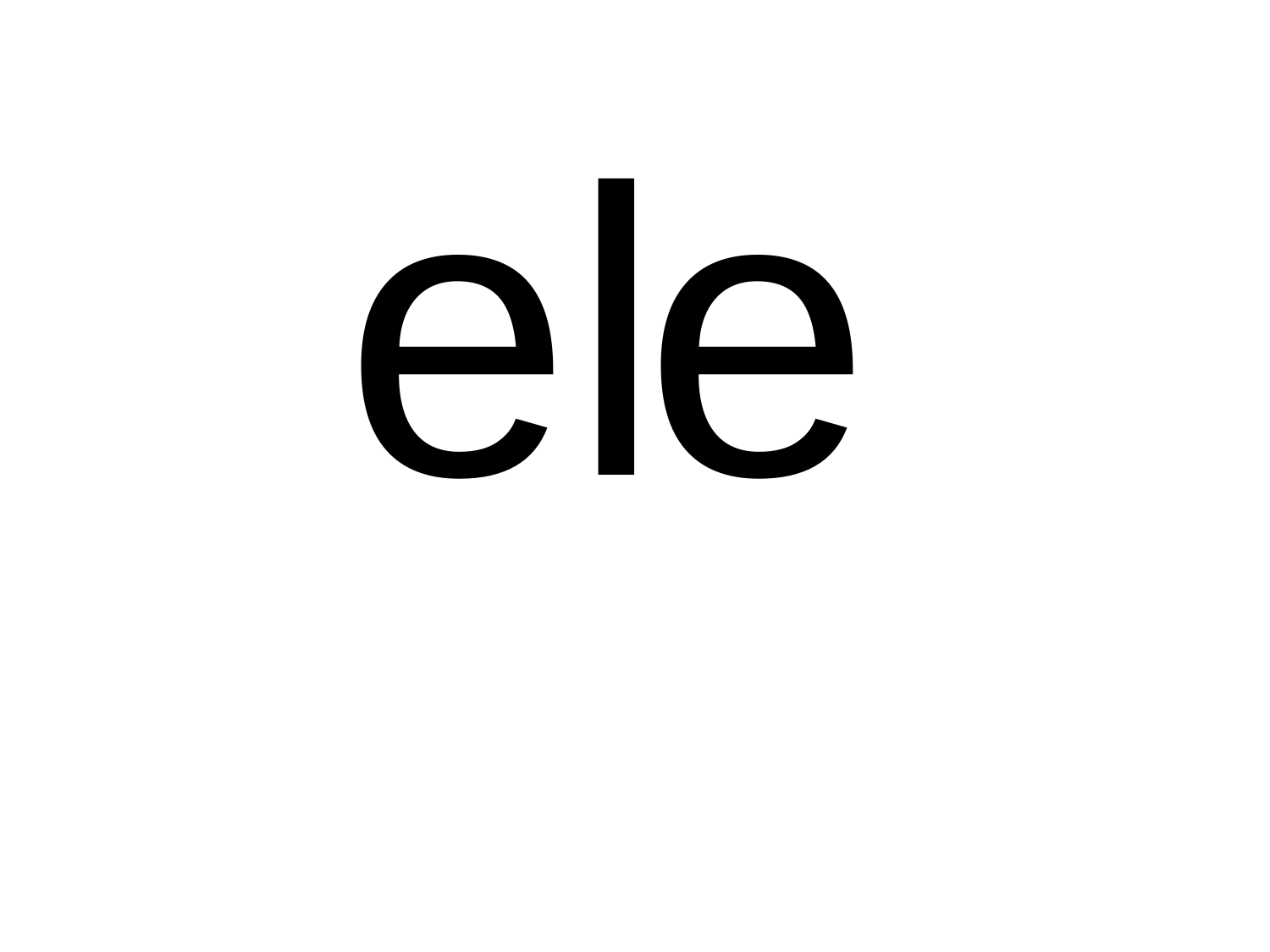

| el |
| --- |
| e |
| --- |